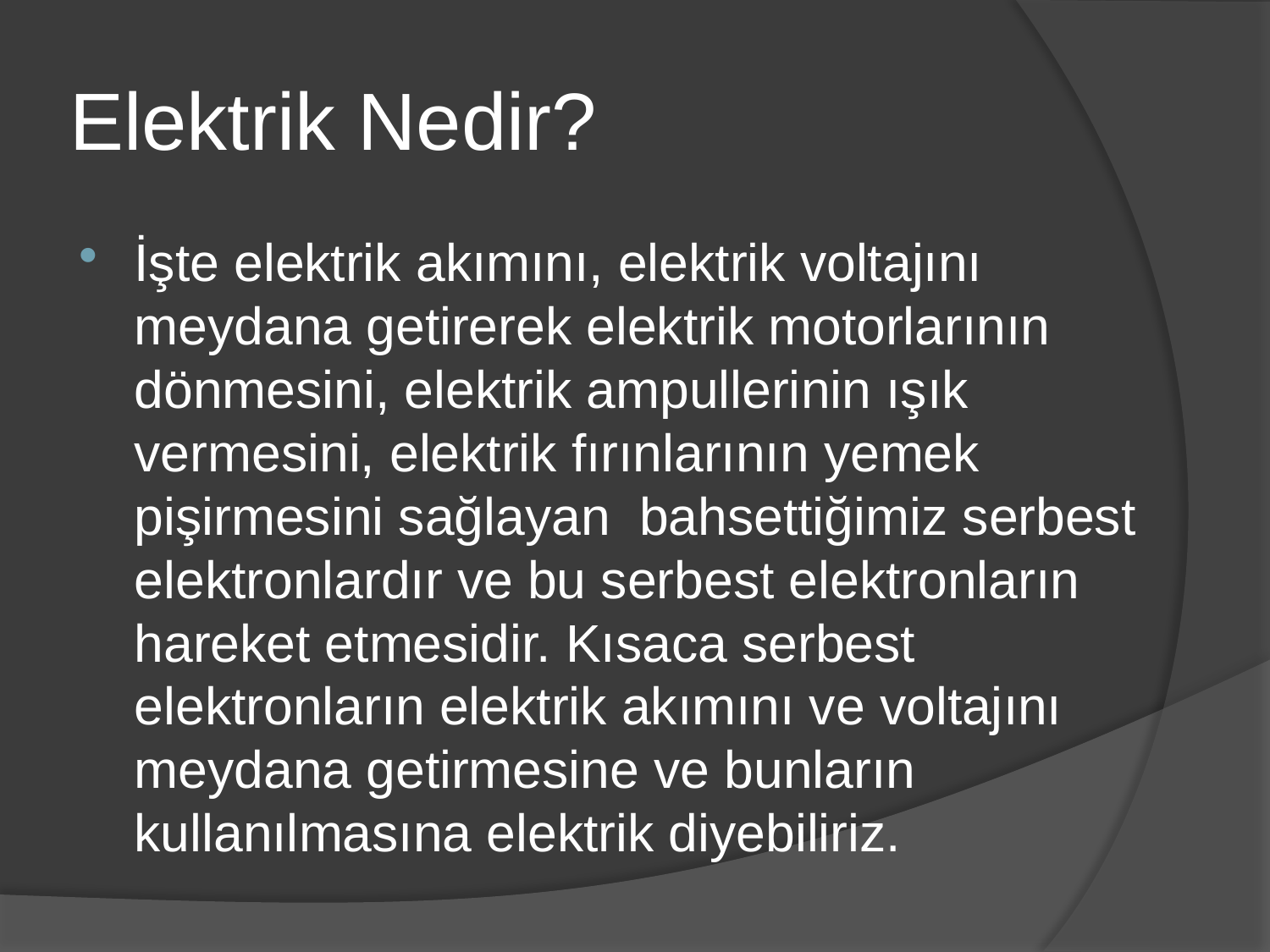

# Elektrik Nedir?
İşte elektrik akımını, elektrik voltajını meydana getirerek elektrik motorlarının dönmesini, elektrik ampullerinin ışık vermesini, elektrik fırınlarının yemek pişirmesini sağlayan  bahsettiğimiz serbest elektronlardır ve bu serbest elektronların hareket etmesidir. Kısaca serbest elektronların elektrik akımını ve voltajını meydana getirmesine ve bunların kullanılmasına elektrik diyebiliriz.